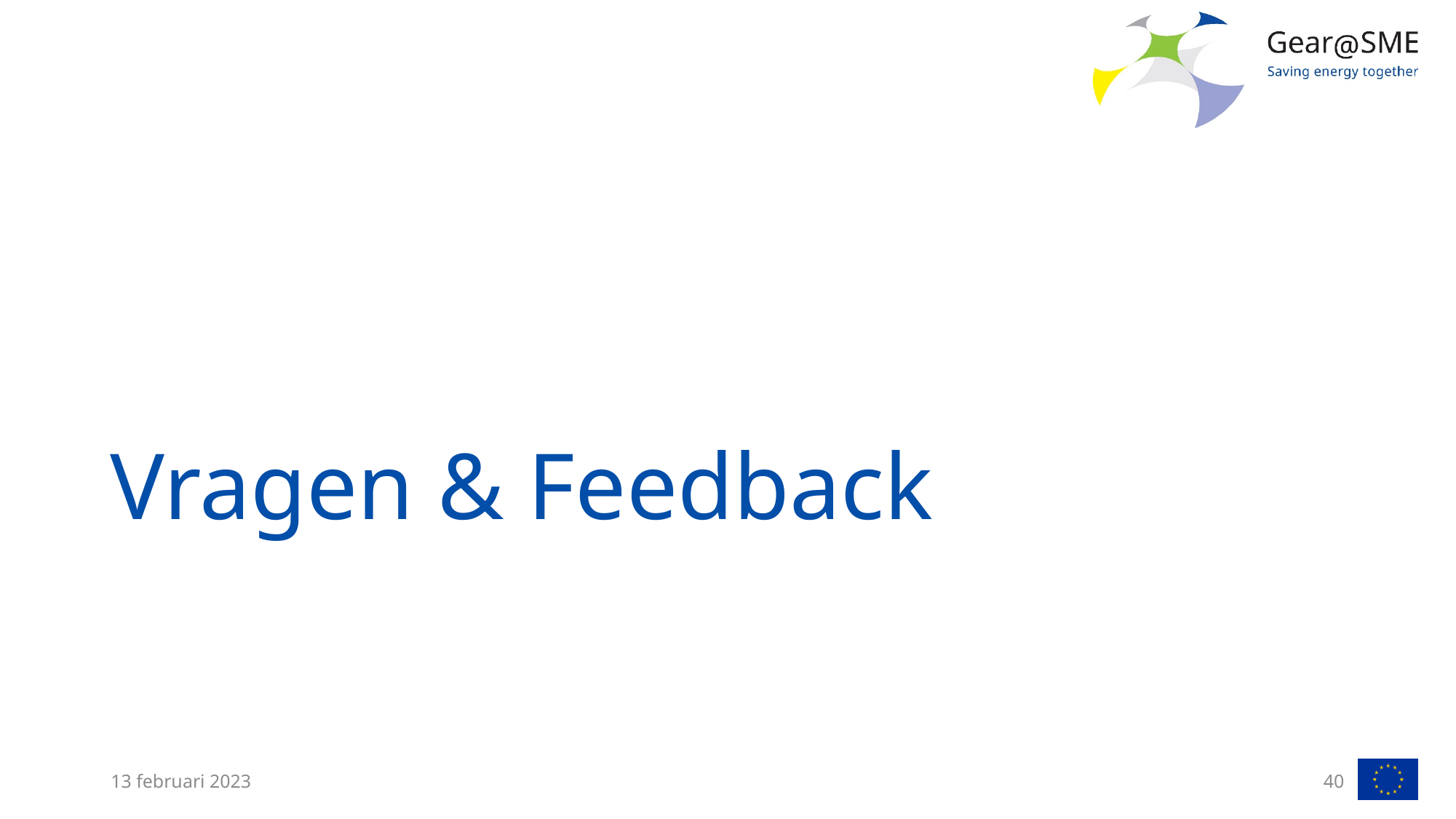

# Vragen & Feedback

13 februari 2023
40